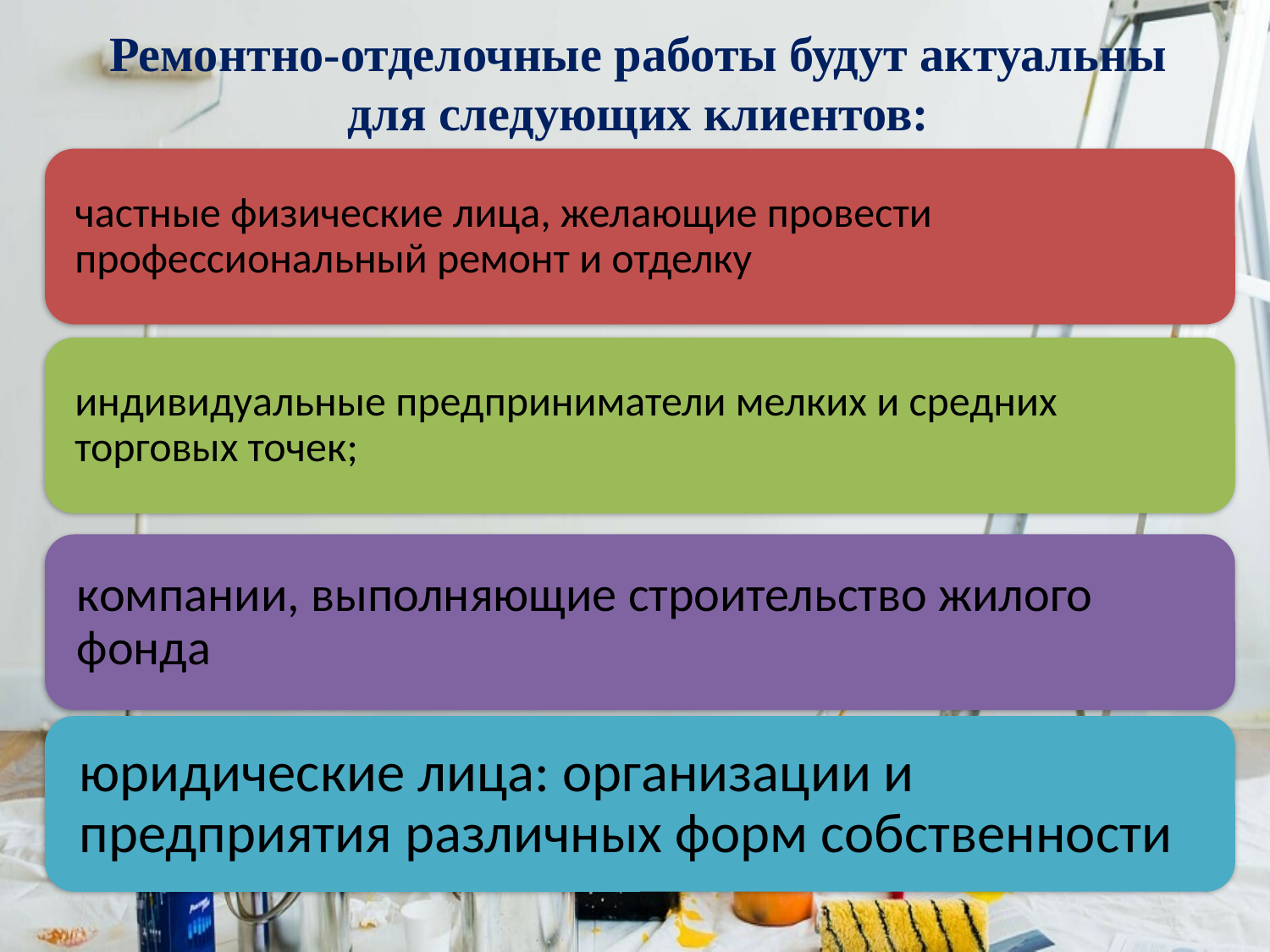

Ремонтно-отделочные работы будут актуальны для следующих клиентов:
частные физические лица, желающие провести профессиональный ремонт и отделку
индивидуальные предприниматели мелких и средних торговых точек;
компании, выполняющие строительство жилого фонда
юридические лица: организации и предприятия различных форм собственности